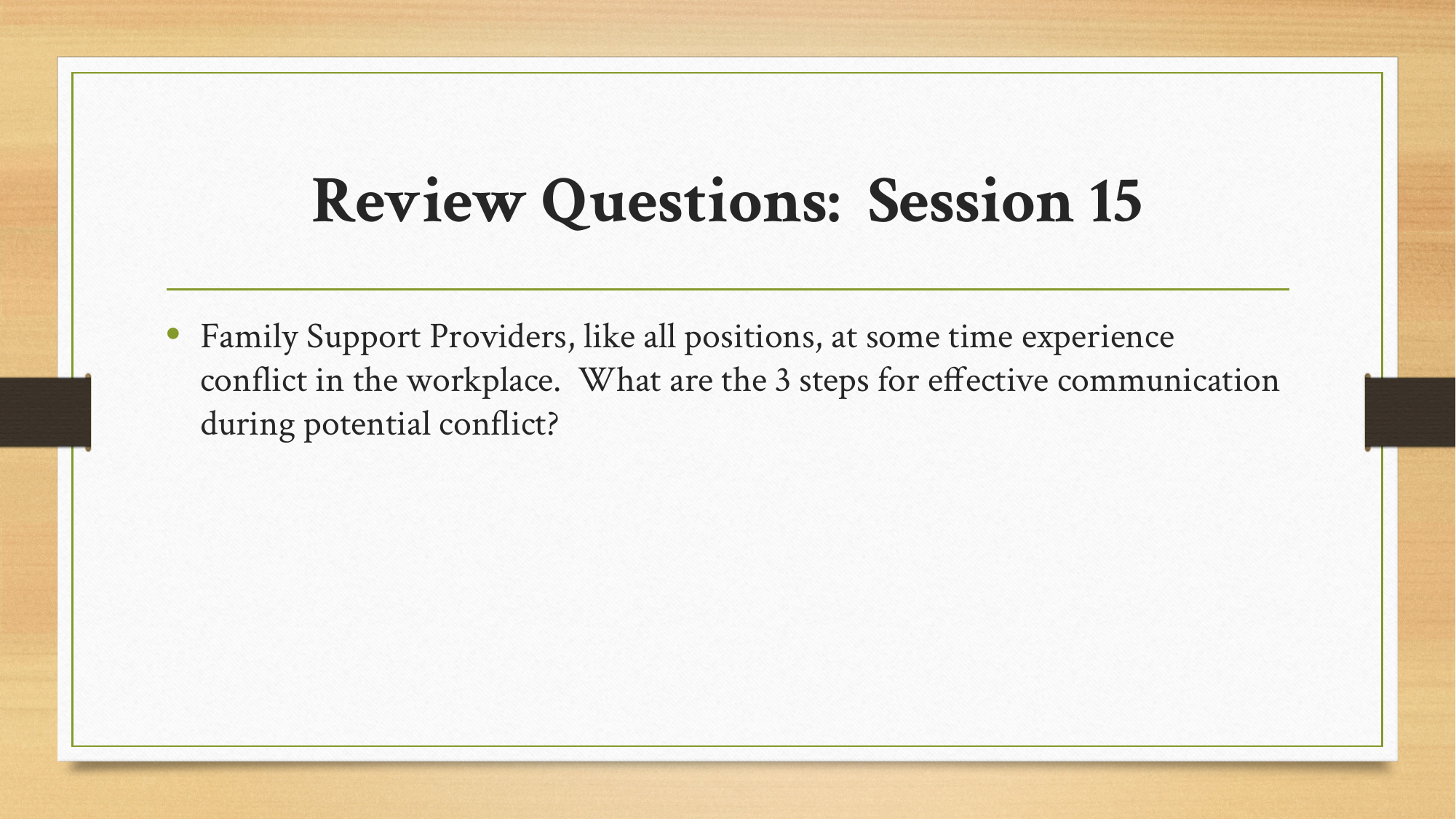

# Review Questions:  Session 15
Family Support Providers, like all positions, at some time experience conflict in the workplace.  What are the 3 steps for effective communication during potential conflict?